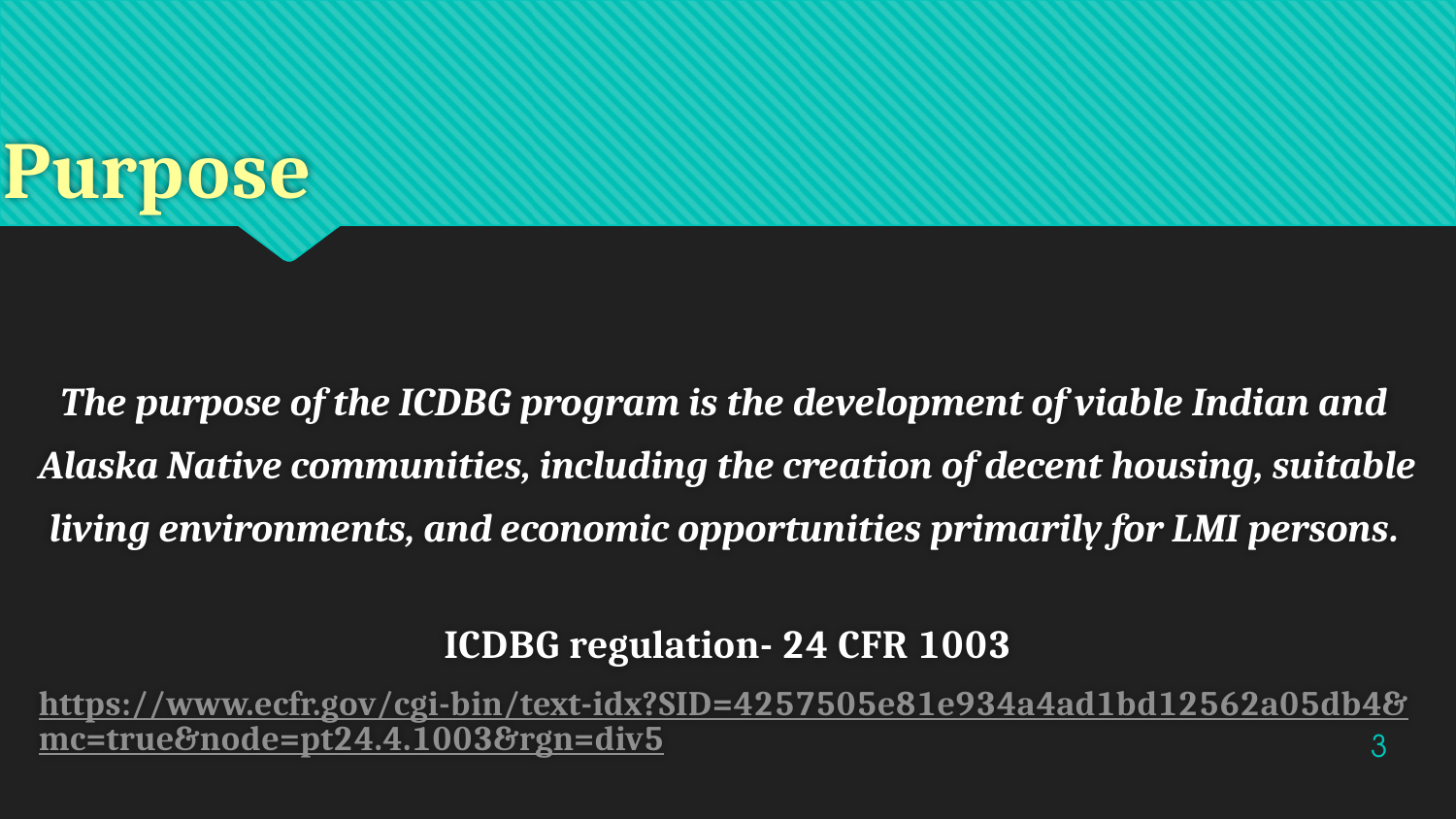

# Purpose

The purpose of the ICDBG program is the development of viable Indian and
Alaska Native communities, including the creation of decent housing, suitable
 living environments, and economic opportunities primarily for LMI persons.

ICDBG regulation- 24 CFR 1003
https://www.ecfr.gov/cgi-bin/text-idx?SID=4257505e81e934a4ad1bd12562a05db4&mc=true&node=pt24.4.1003&rgn=div5

3